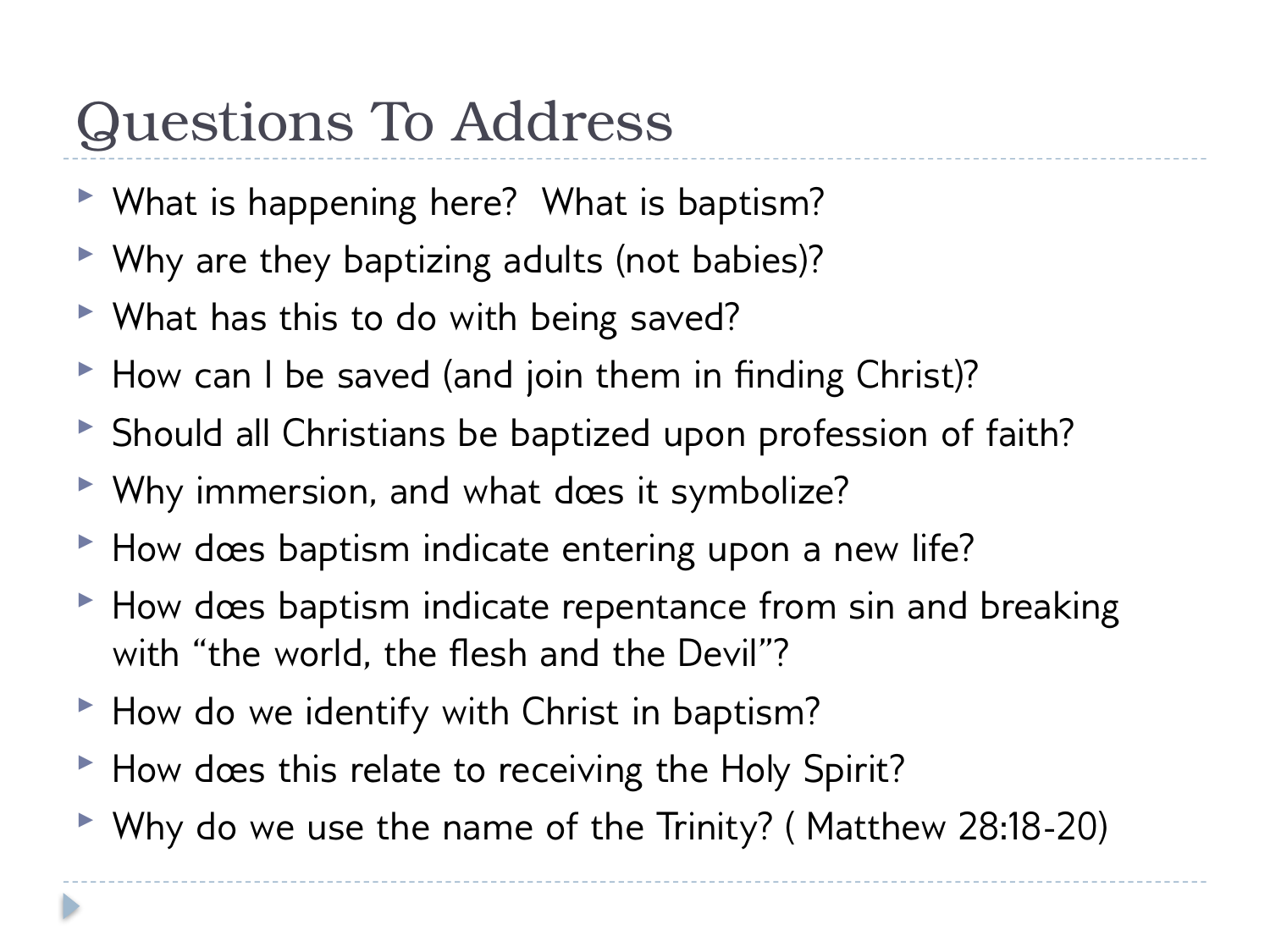

# Questions To Address
What is happening here?  What is baptism?
Why are they baptizing adults (not babies)?
What has this to do with being saved?
How can I be saved (and join them in finding Christ)?
Should all Christians be baptized upon profession of faith?
Why immersion, and what does it symbolize?
How does baptism indicate entering upon a new life?
How does baptism indicate repentance from sin and breaking with “the world, the flesh and the Devil”?
How do we identify with Christ in baptism?
How does this relate to receiving the Holy Spirit?
Why do we use the name of the Trinity? ( Matthew 28:18-20)